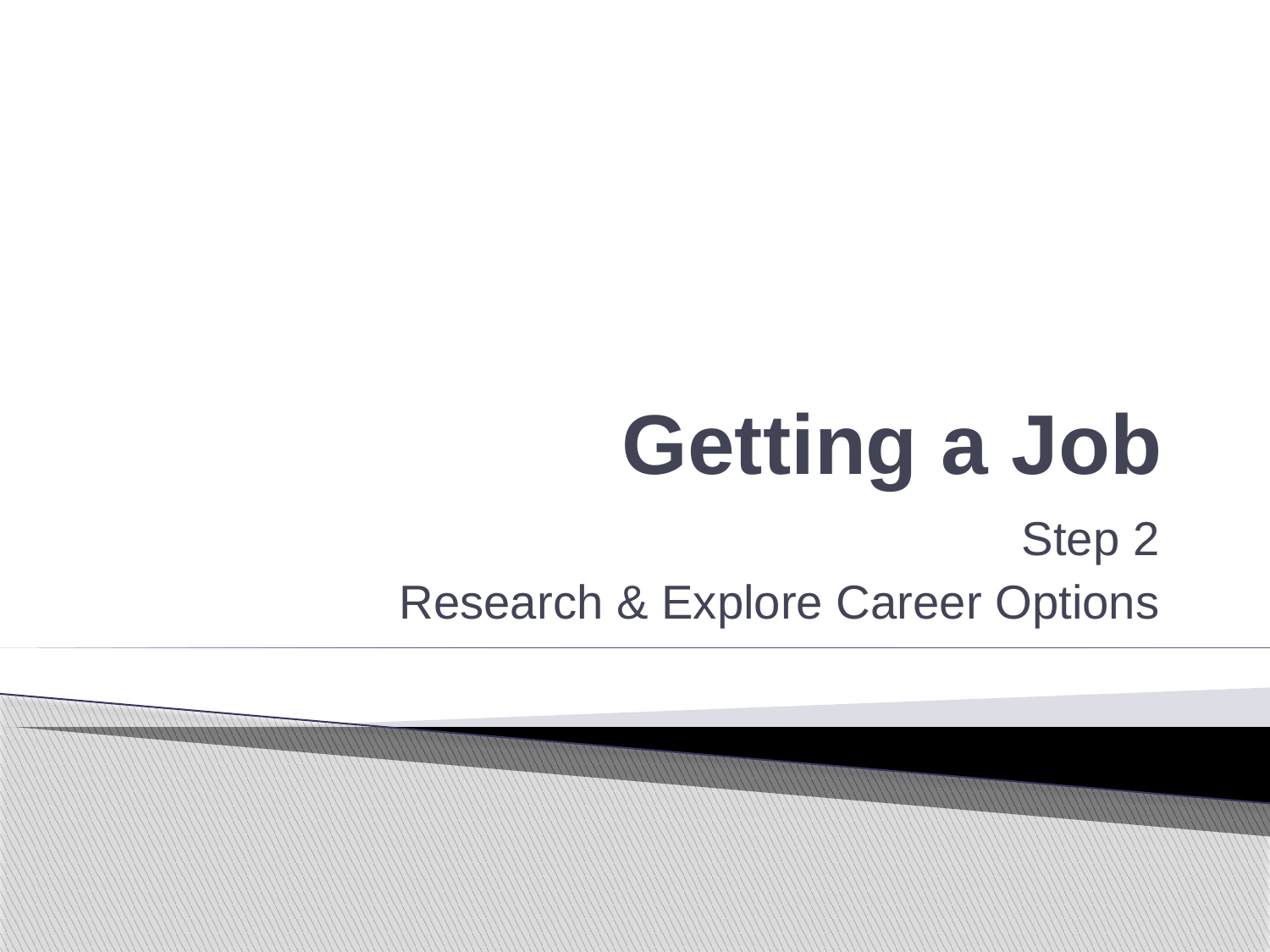

# Getting a Job
Step 2
Research & Explore Career Options